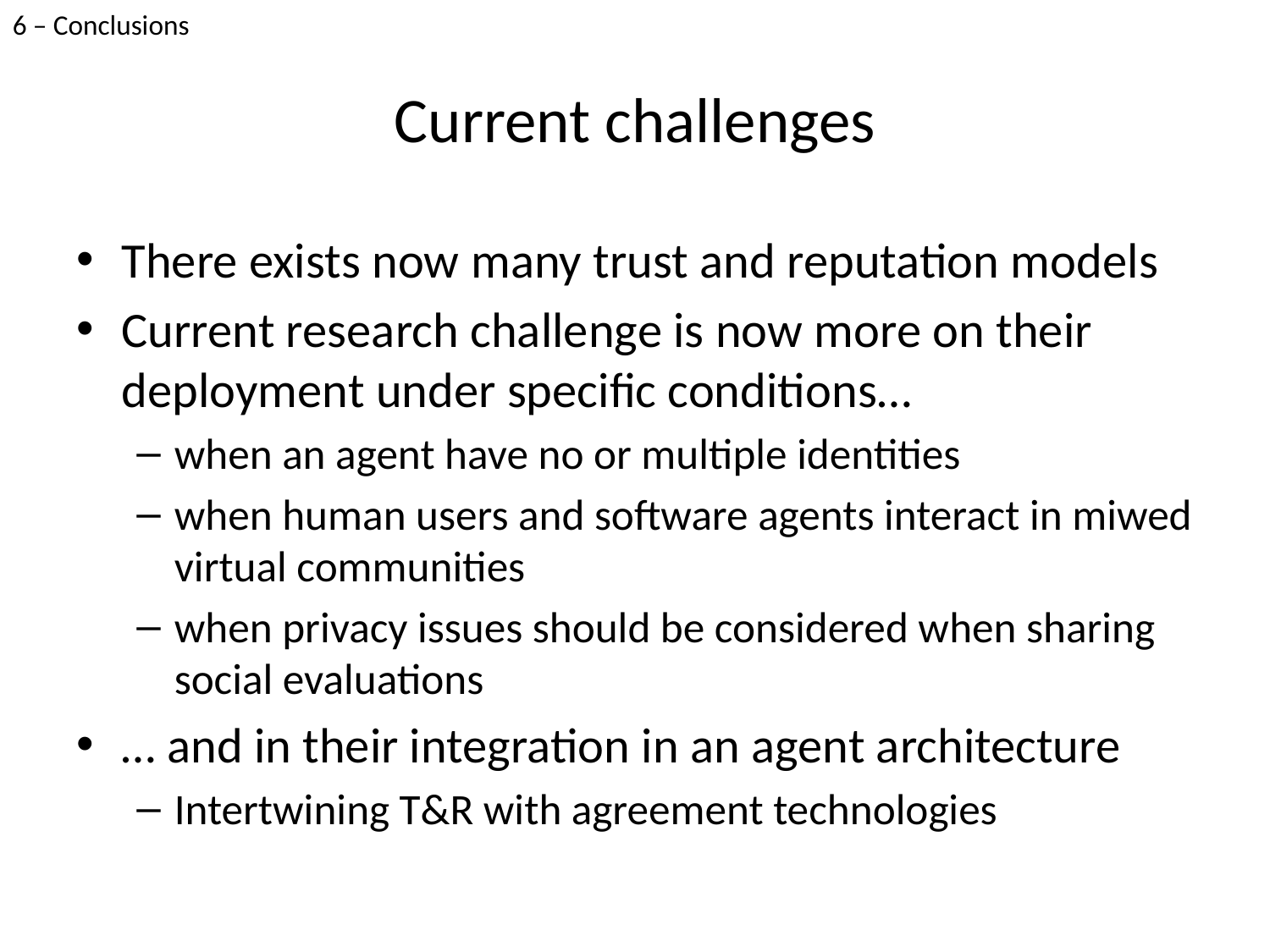

6 – Conclusions
# Current challenges
There exists now many trust and reputation models
Current research challenge is now more on their deployment under specific conditions…
when an agent have no or multiple identities
when human users and software agents interact in miwed virtual communities
when privacy issues should be considered when sharing social evaluations
… and in their integration in an agent architecture
Intertwining T&R with agreement technologies